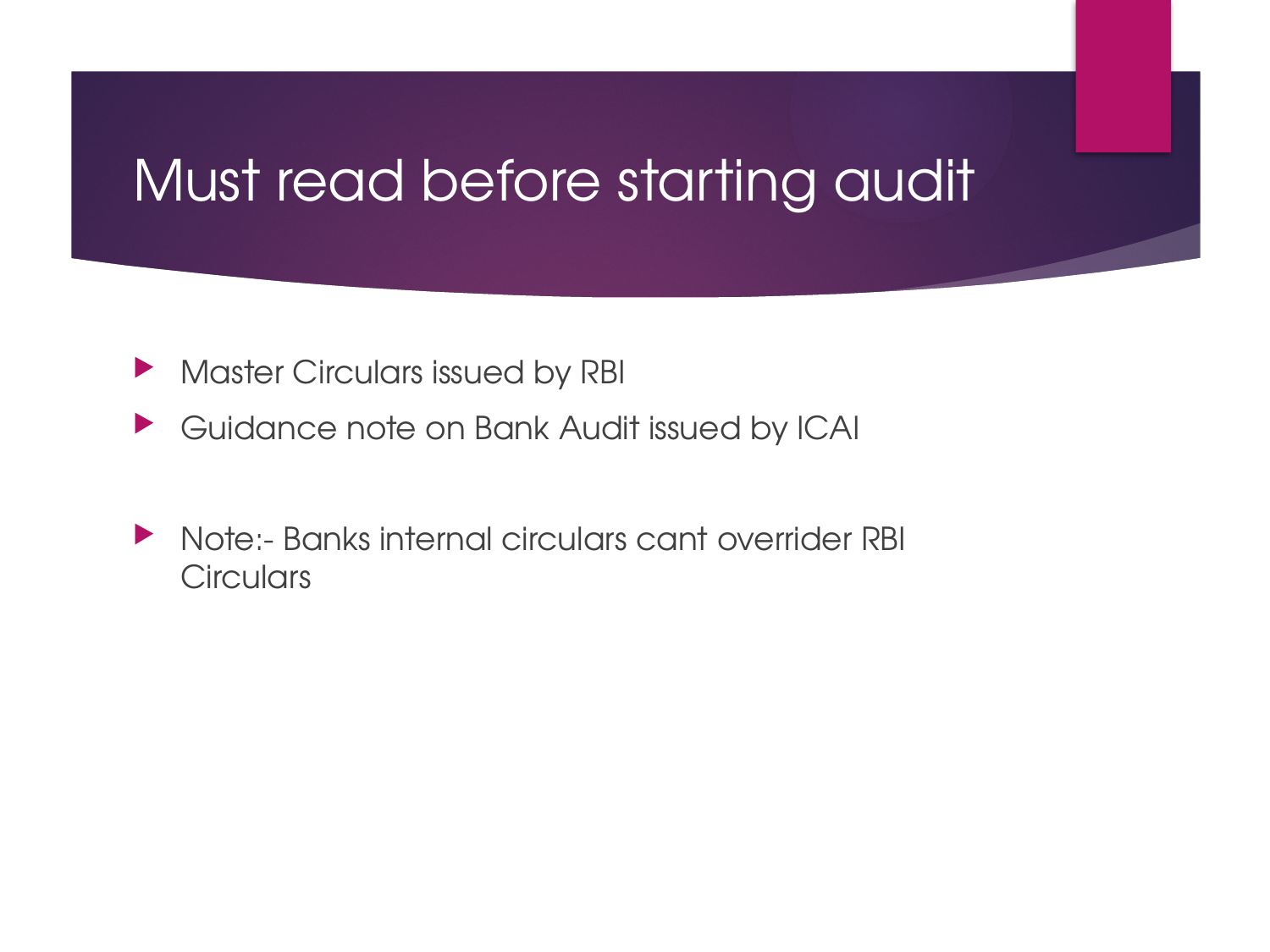

# Must read before starting audit
Master Circulars issued by RBI
Guidance note on Bank Audit issued by ICAI

Note:- Banks internal circulars cant overrider RBI Circulars